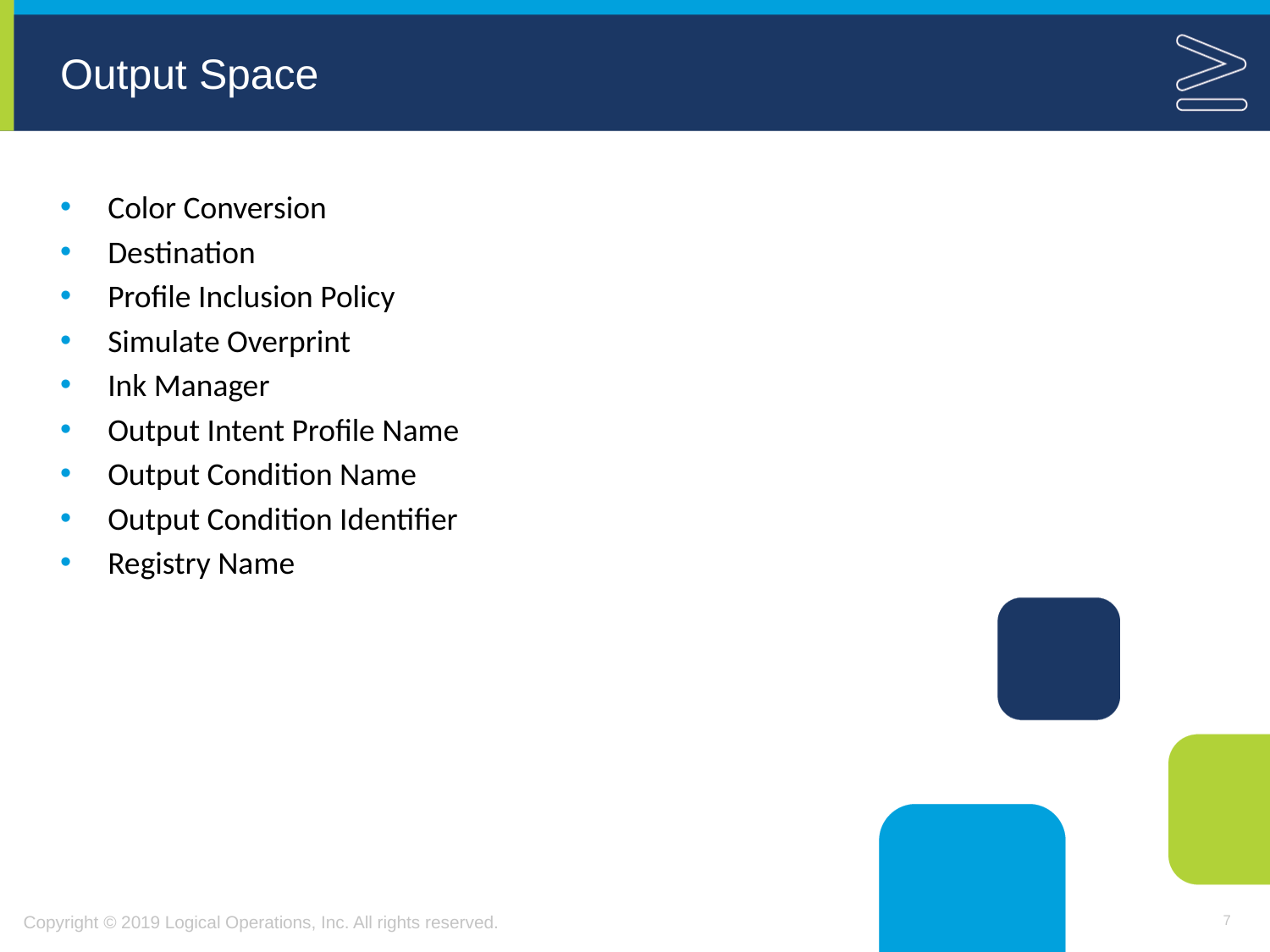

# Output Space
Color Conversion
Destination
Profile Inclusion Policy
Simulate Overprint
Ink Manager
Output Intent Profile Name
Output Condition Name
Output Condition Identifier
Registry Name
7